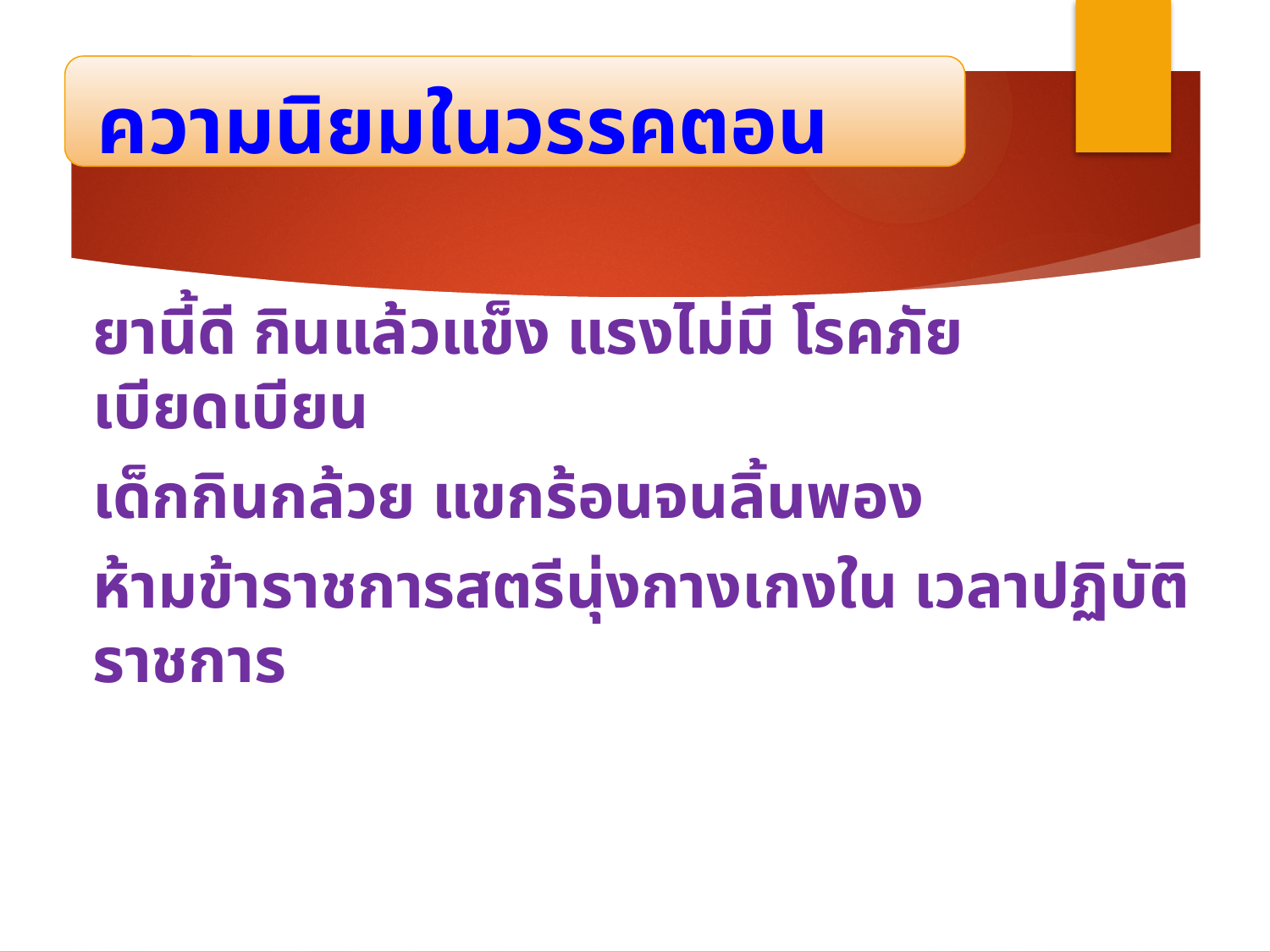

ความนิยมในวรรคตอน
ยานี้ดี กินแล้วแข็ง แรงไม่มี โรคภัยเบียดเบียน
เด็กกินกล้วย แขกร้อนจนลิ้นพอง
ห้ามข้าราชการสตรีนุ่งกางเกงใน เวลาปฏิบัติราชการ